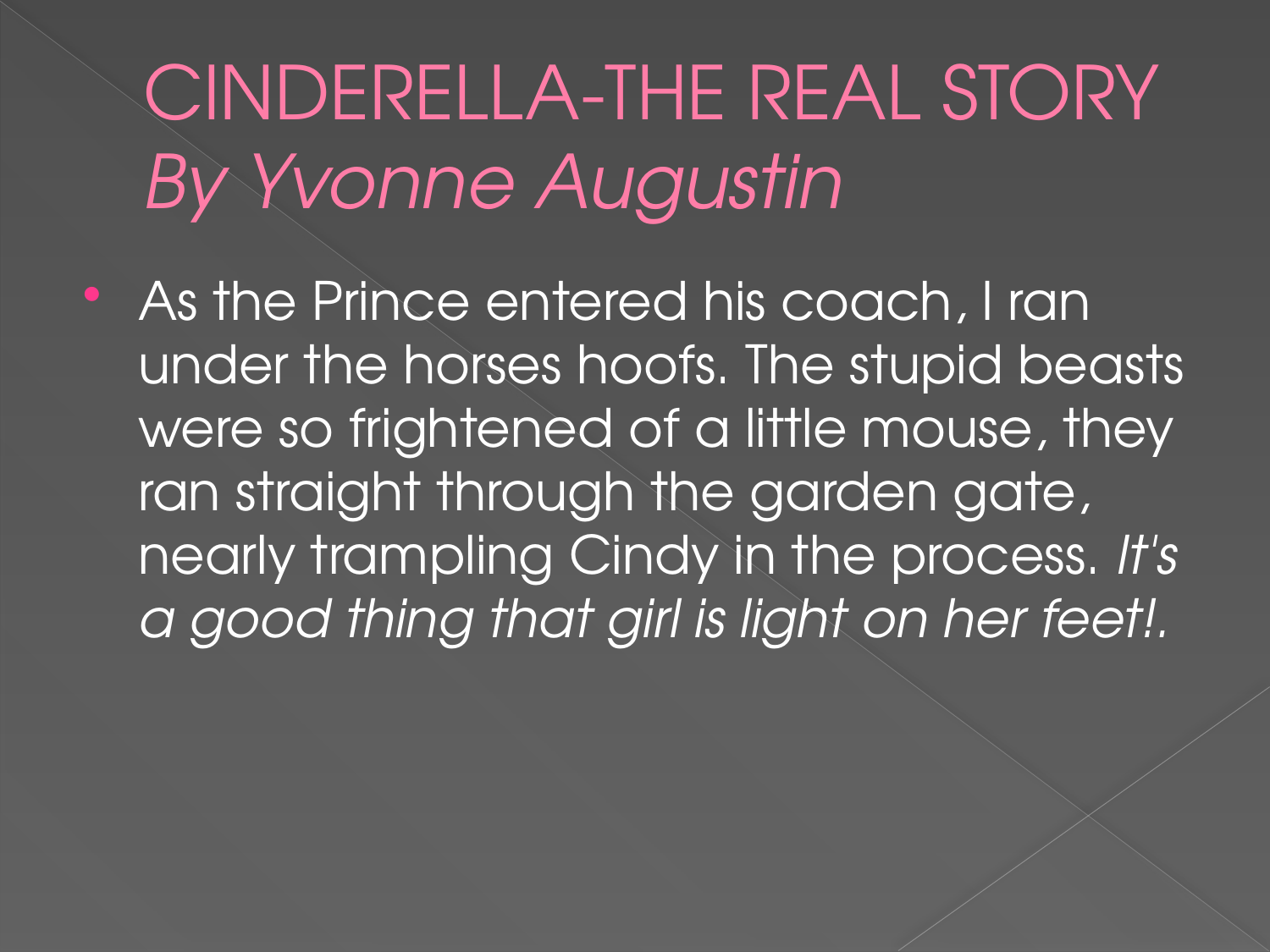

# CINDERELLA-THE REAL STORY By Yvonne Augustin
As the Prince entered his coach, I ran under the horses hoofs. The stupid beasts were so frightened of a little mouse, they ran straight through the garden gate, nearly trampling Cindy in the process. It's a good thing that girl is light on her feet!.